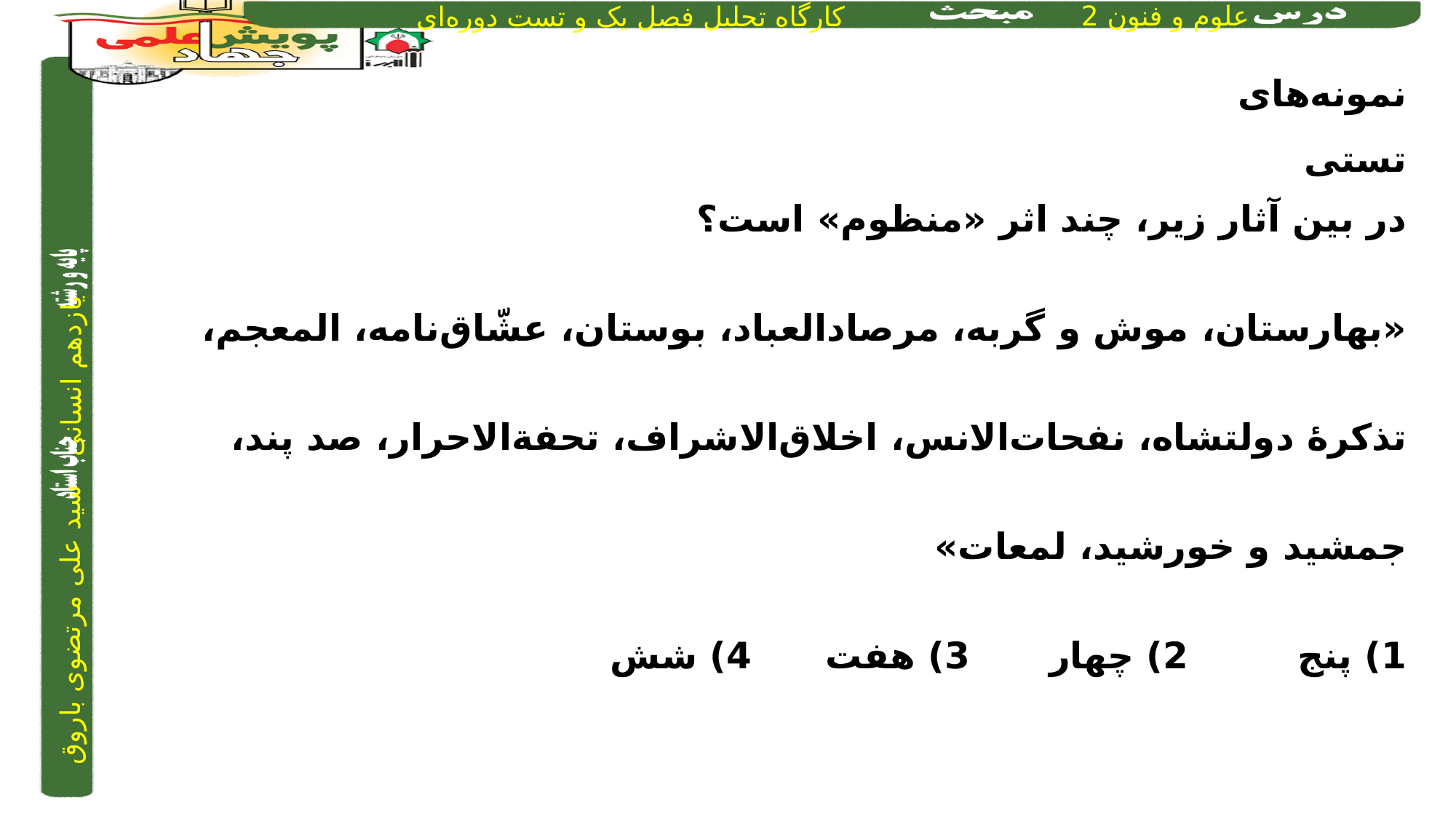

نمونه‌های تستی
در بین آثار زیر، چند اثر «منظوم» است؟
«بهارستان، موش و گربه، مرصادالعباد، بوستان، عشّاق‌نامه، المعجم، تذکرۀ دولتشاه، نفحات‌الانس، اخلاق‌الاشراف، تحفة‌الاحرار، صد پند، جمشید و خورشید، لمعات»
1) پنج		2) چهار		3) هفت		4) شش

1